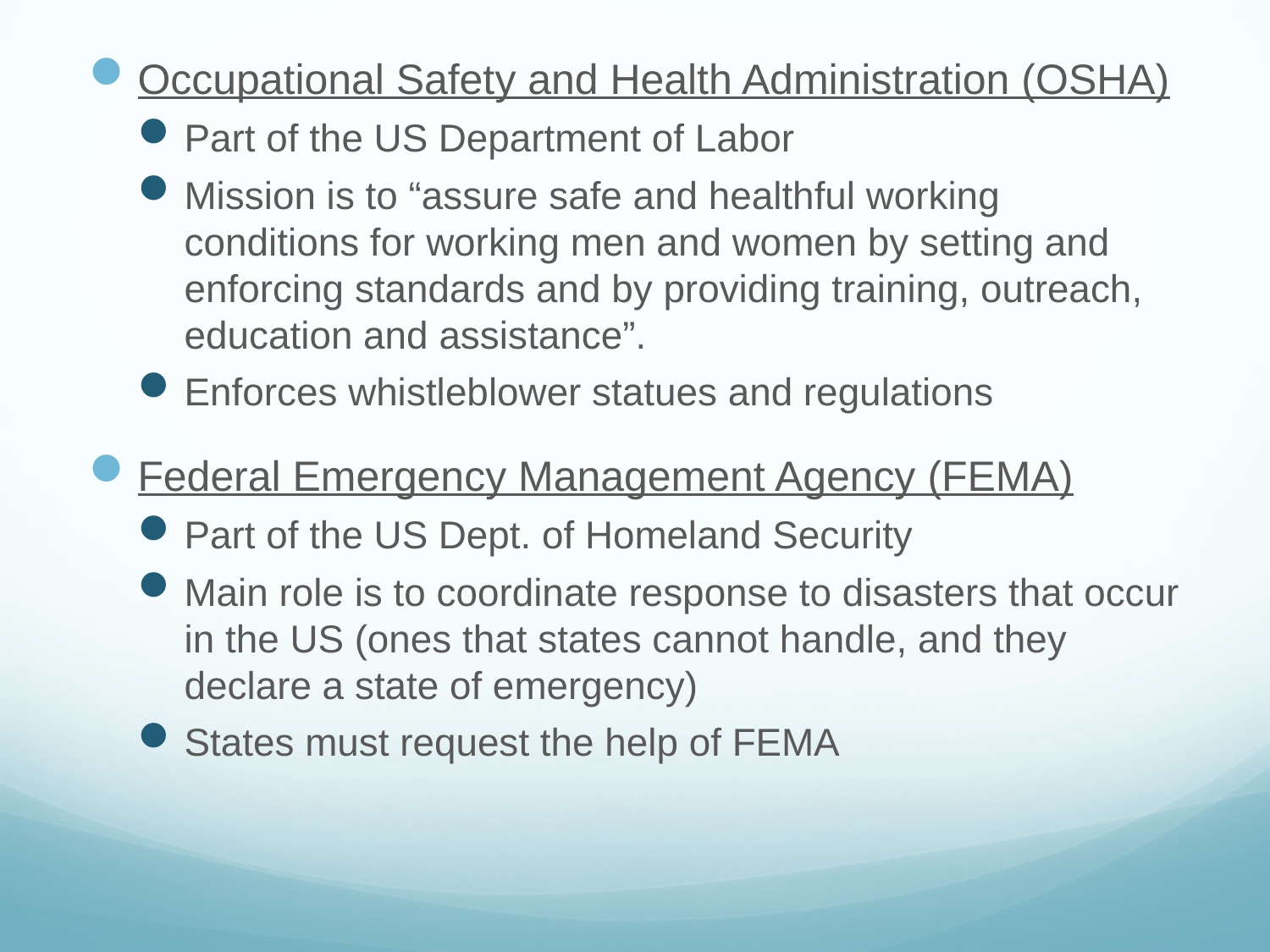

Occupational Safety and Health Administration (OSHA)
Part of the US Department of Labor
Mission is to “assure safe and healthful working conditions for working men and women by setting and enforcing standards and by providing training, outreach, education and assistance”.
Enforces whistleblower statues and regulations
Federal Emergency Management Agency (FEMA)
Part of the US Dept. of Homeland Security
Main role is to coordinate response to disasters that occur in the US (ones that states cannot handle, and they declare a state of emergency)
States must request the help of FEMA